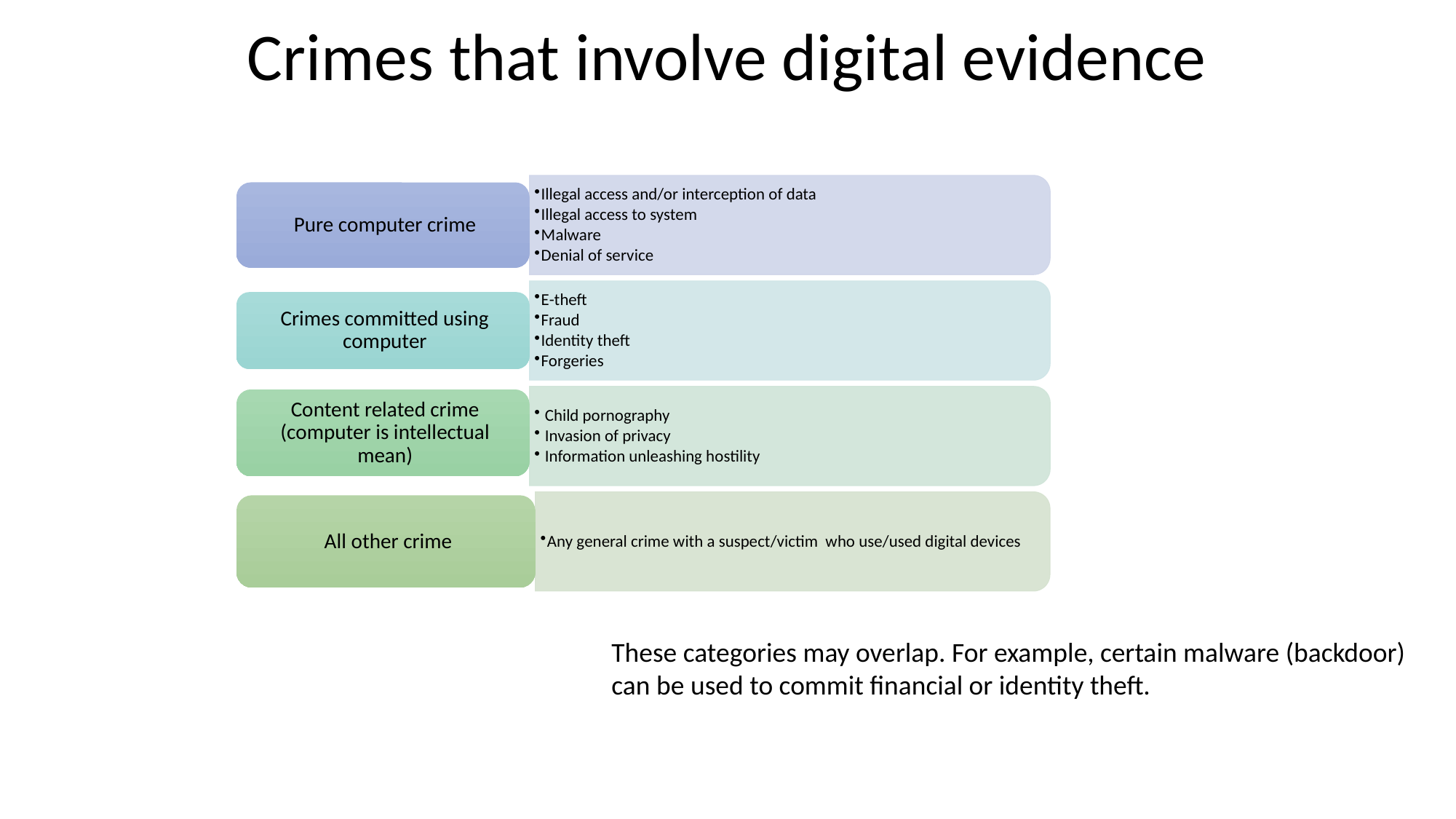

# Crimes that involve digital evidence
Illegal access and/or interception of data
Illegal access to system
Malware
Denial of service
Pure computer crime
E-theft
Fraud
Identity theft
Forgeries
Crimes committed using computer
 Child pornography
 Invasion of privacy
 Information unleashing hostility
Content related crime (computer is intellectual mean)
Any general crime with a suspect/victim  who use/used digital devices
All other crime
These categories may overlap. For example, certain malware (backdoor) can be used to commit financial or identity theft.